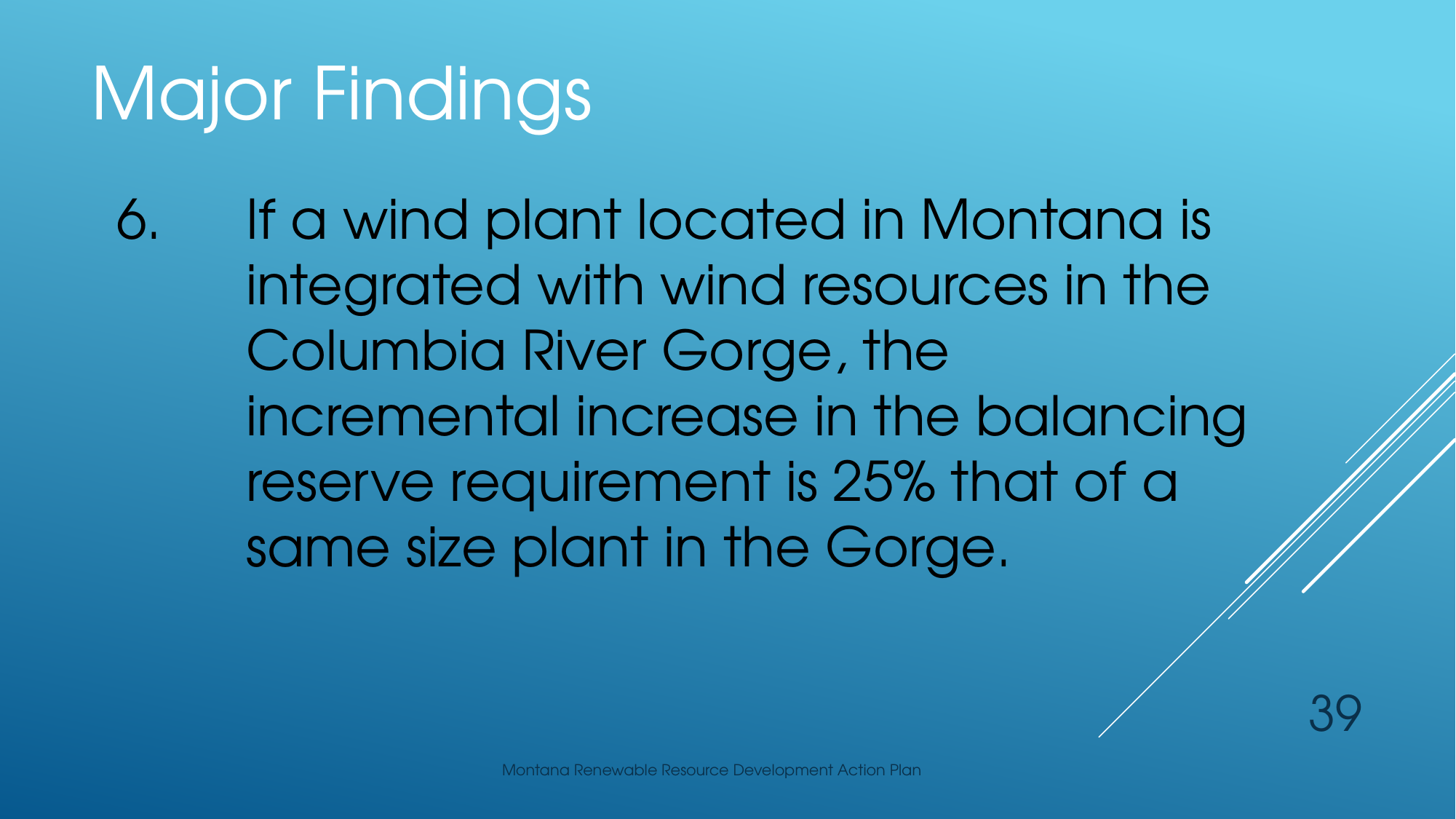

Major Findings
If a wind plant located in Montana is integrated with wind resources in the Columbia River Gorge, the incremental increase in the balancing reserve requirement is 25% that of a same size plant in the Gorge.
39
Montana Renewable Resource Development Action Plan